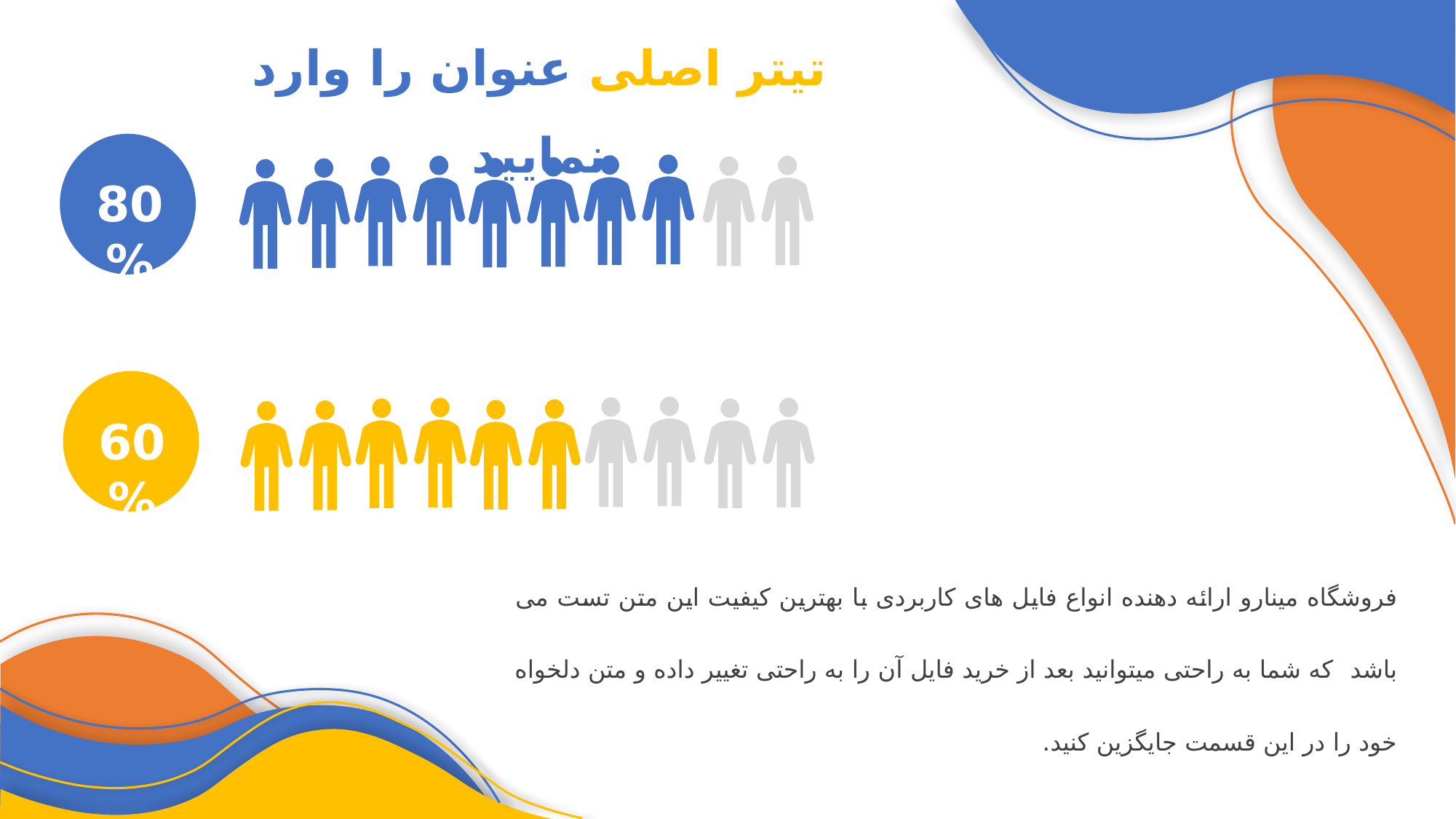

تیتر اصلی عنوان را وارد نمایید

80%

60%
فروشگاه مینارو ارائه دهنده انواع فایل های کاربردی با بهترین کیفیت این متن تست می باشد  که شما به راحتی میتوانید بعد از خرید فایل آن را به راحتی تغییر داده و متن دلخواه خود را در این قسمت جایگزین کنید.